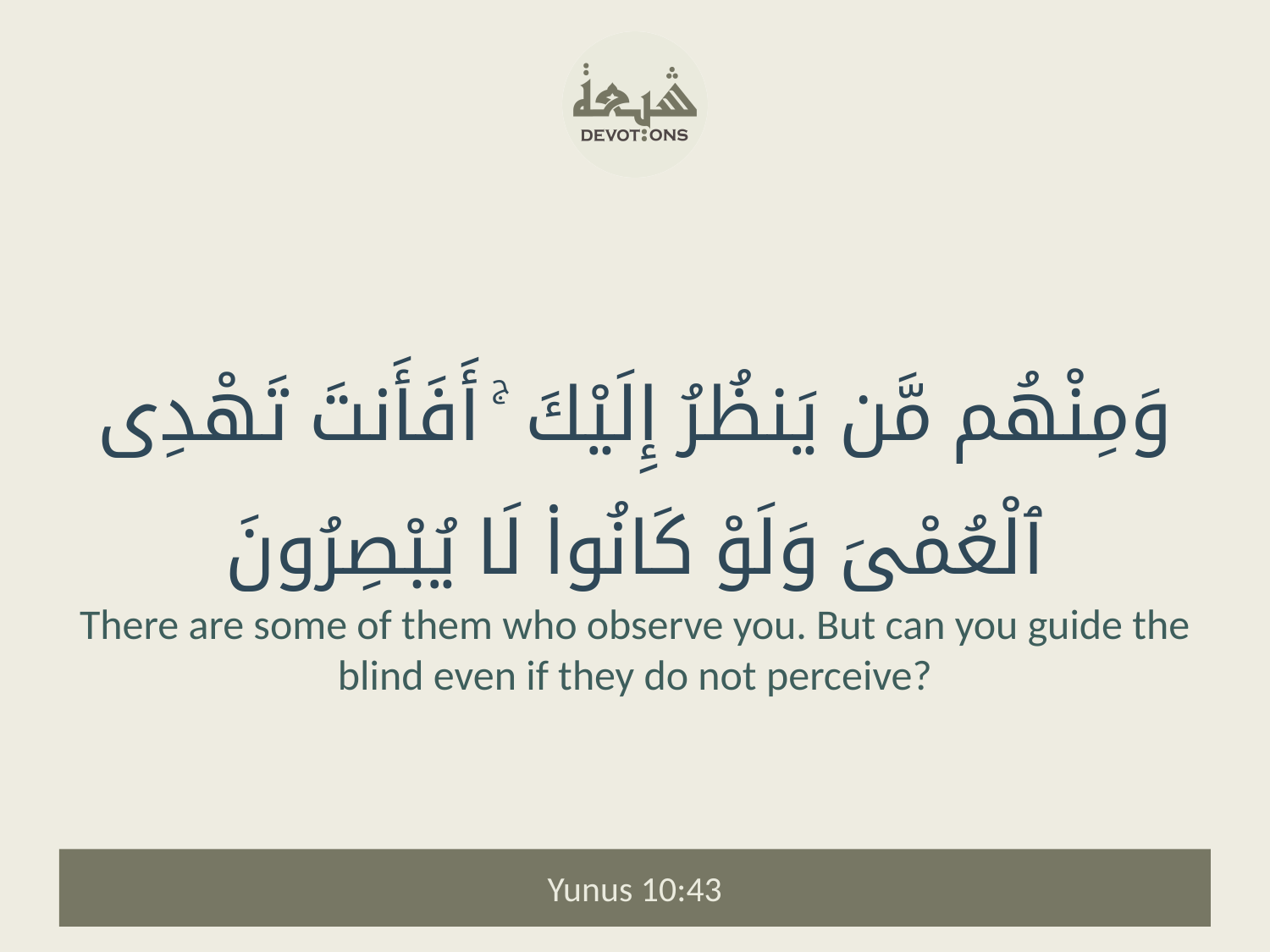

وَمِنْهُم مَّن يَنظُرُ إِلَيْكَ ۚ أَفَأَنتَ تَهْدِى ٱلْعُمْىَ وَلَوْ كَانُوا۟ لَا يُبْصِرُونَ
There are some of them who observe you. But can you guide the blind even if they do not perceive?
Yunus 10:43